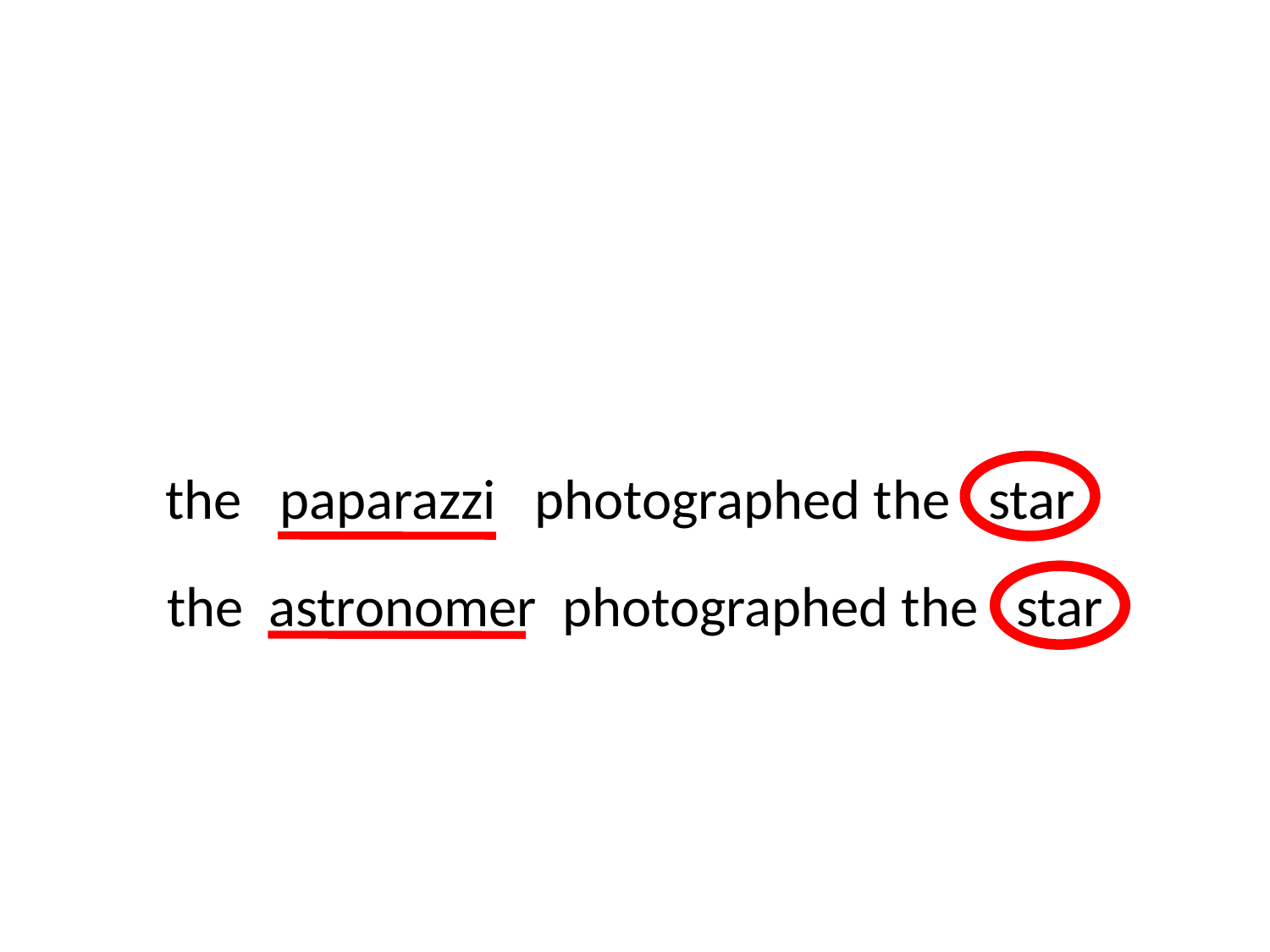

# A typical issue: polysemy

the   paparazzi   photographed the   star
the  astronomer  photographed the   star